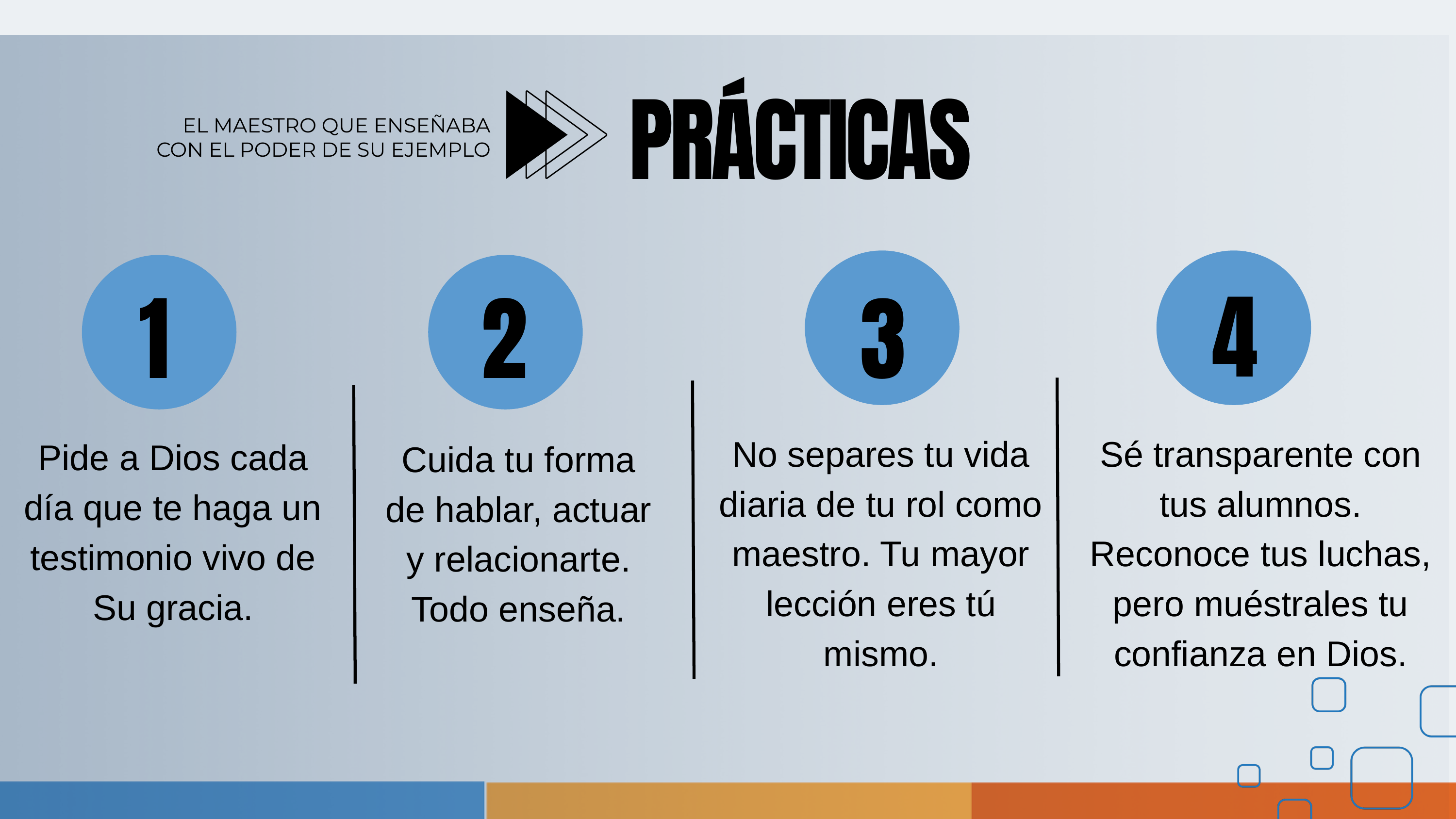

PRÁCTICAS

EL MAESTRO QUE ENSEÑABA CON EL PODER DE SU EJEMPLO

4
1
2
3

No separes tu vida diaria de tu rol como maestro. Tu mayor lección eres tú mismo.
Sé transparente con tus alumnos. Reconoce tus luchas, pero muéstrales tu confianza en Dios.

Pide a Dios cada día que te haga un testimonio vivo de Su gracia.
Cuida tu forma de hablar, actuar y relacionarte. Todo enseña.